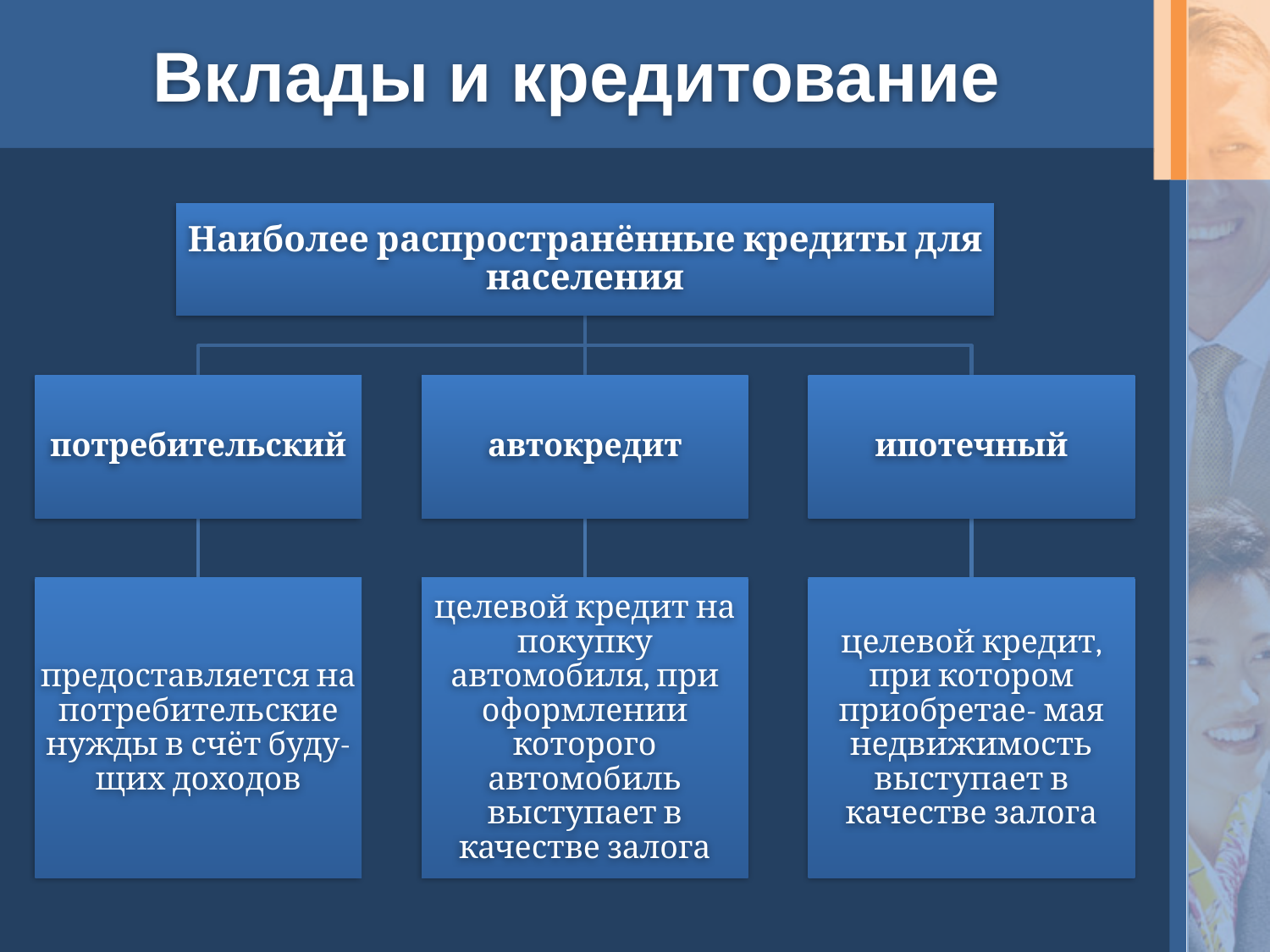

# Вклады и кредитование

Наиболее распространённые кредиты для населения

потребительский

автокредит

ипотечный

предоставляется на потребительские нужды в счёт буду- щих доходов

целевой кредит на покупку автомобиля, при оформлении которого автомобиль выступает в качестве залога

целевой кредит, при котором приобретае- мая недвижимость выступает в качестве залога